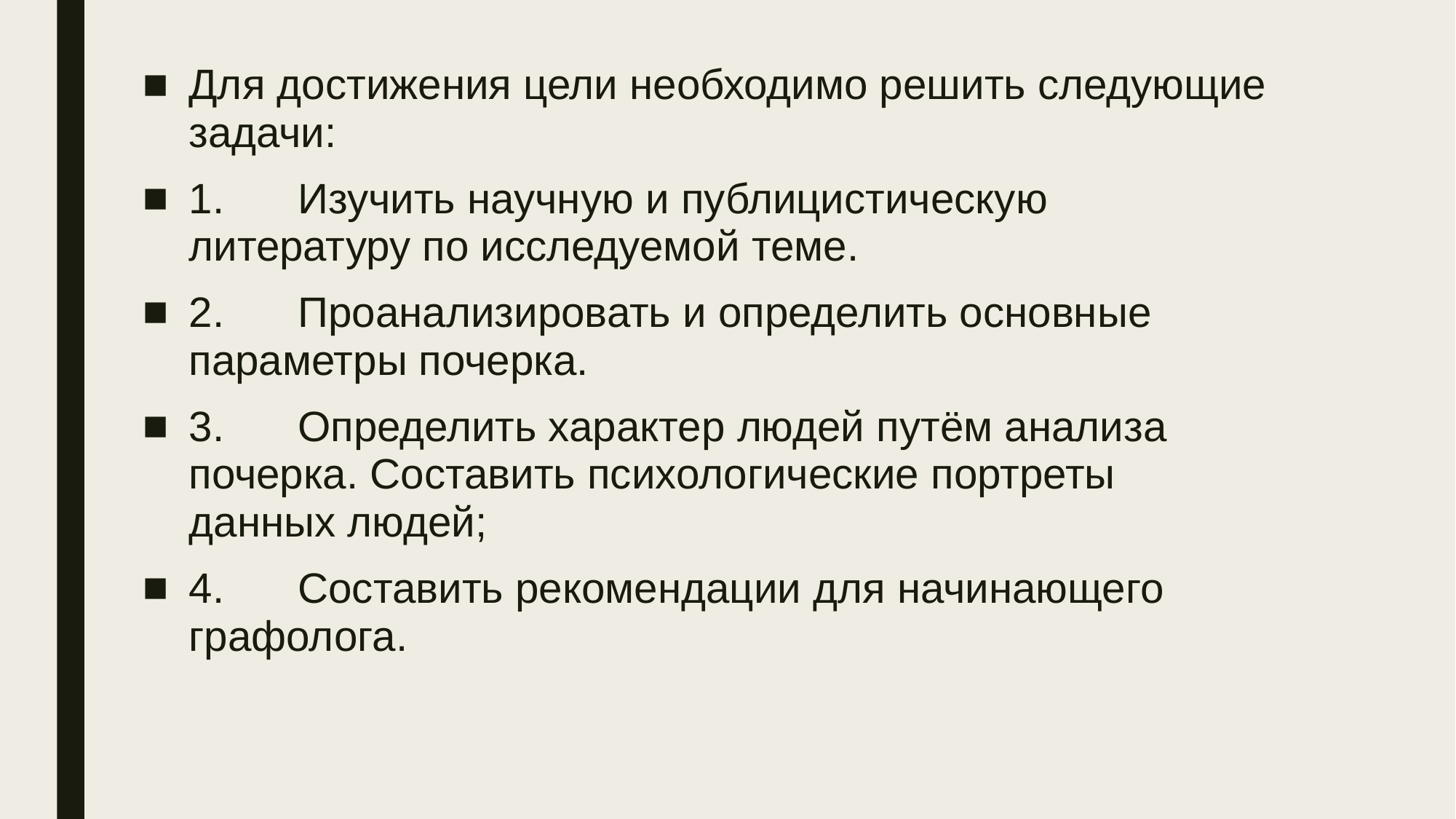

Для достижения цели необходимо решить следующие задачи:
1.	Изучить научную и публицистическую литературу по исследуемой теме.
2.	Проанализировать и определить основные параметры почерка.
3.	Определить характер людей путём анализа почерка. Составить психологические портреты данных людей;
4.	Составить рекомендации для начинающего графолога.